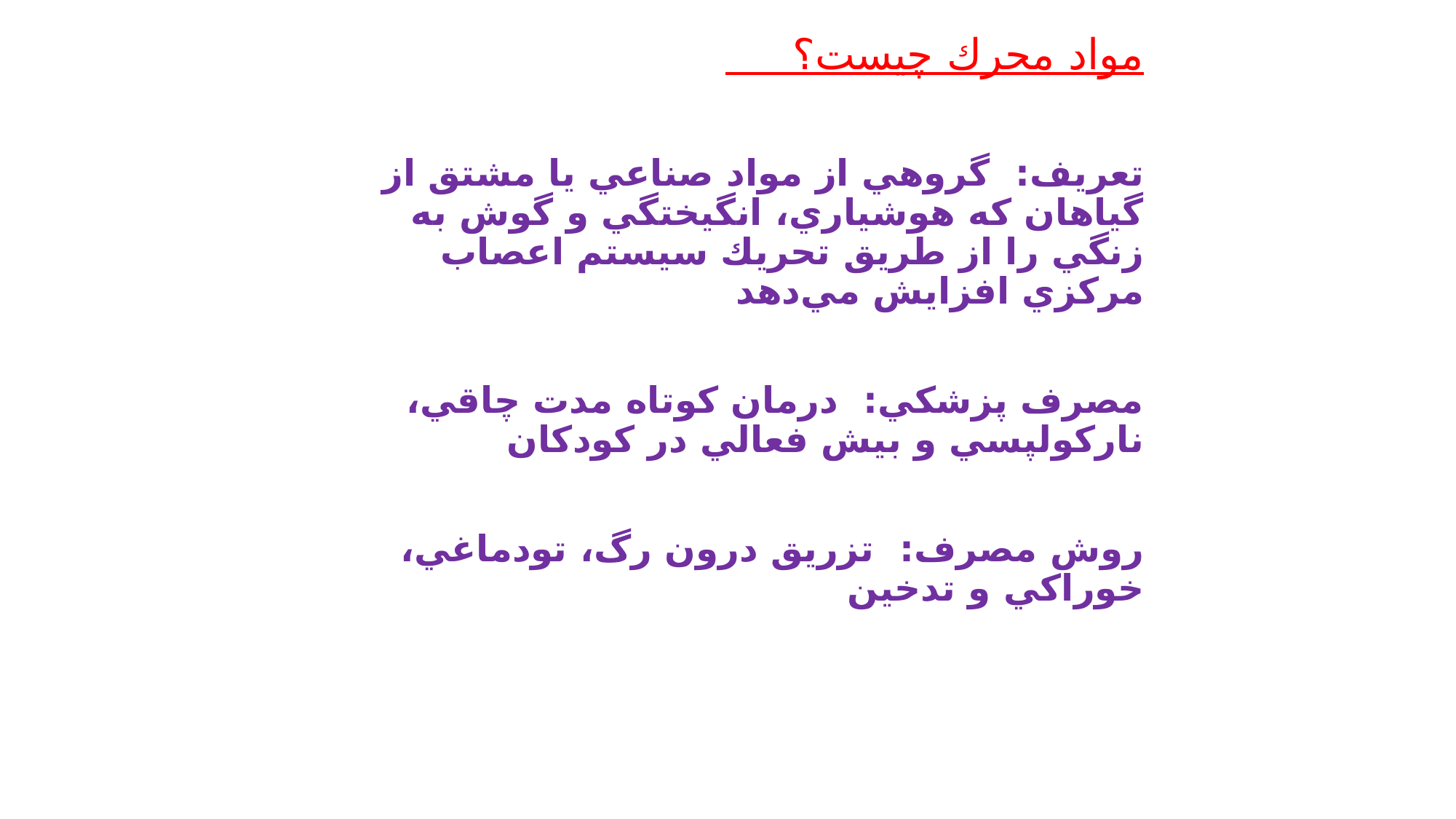

مواد محرك چيست؟

تعريف:  گروهي از مواد صناعي يا مشتق از گياهان كه هوشياري، انگيختگي و گوش به زنگي را از طريق تحريك سيستم اعصاب مركزي افزايش مي‌دهد

مصرف پزشكي:  درمان كوتاه مدت چاقي، ناركولپسي و بيش فعالي در كودكان

روش مصرف:  تزريق درون رگ، تودماغي، خوراكي و تدخين